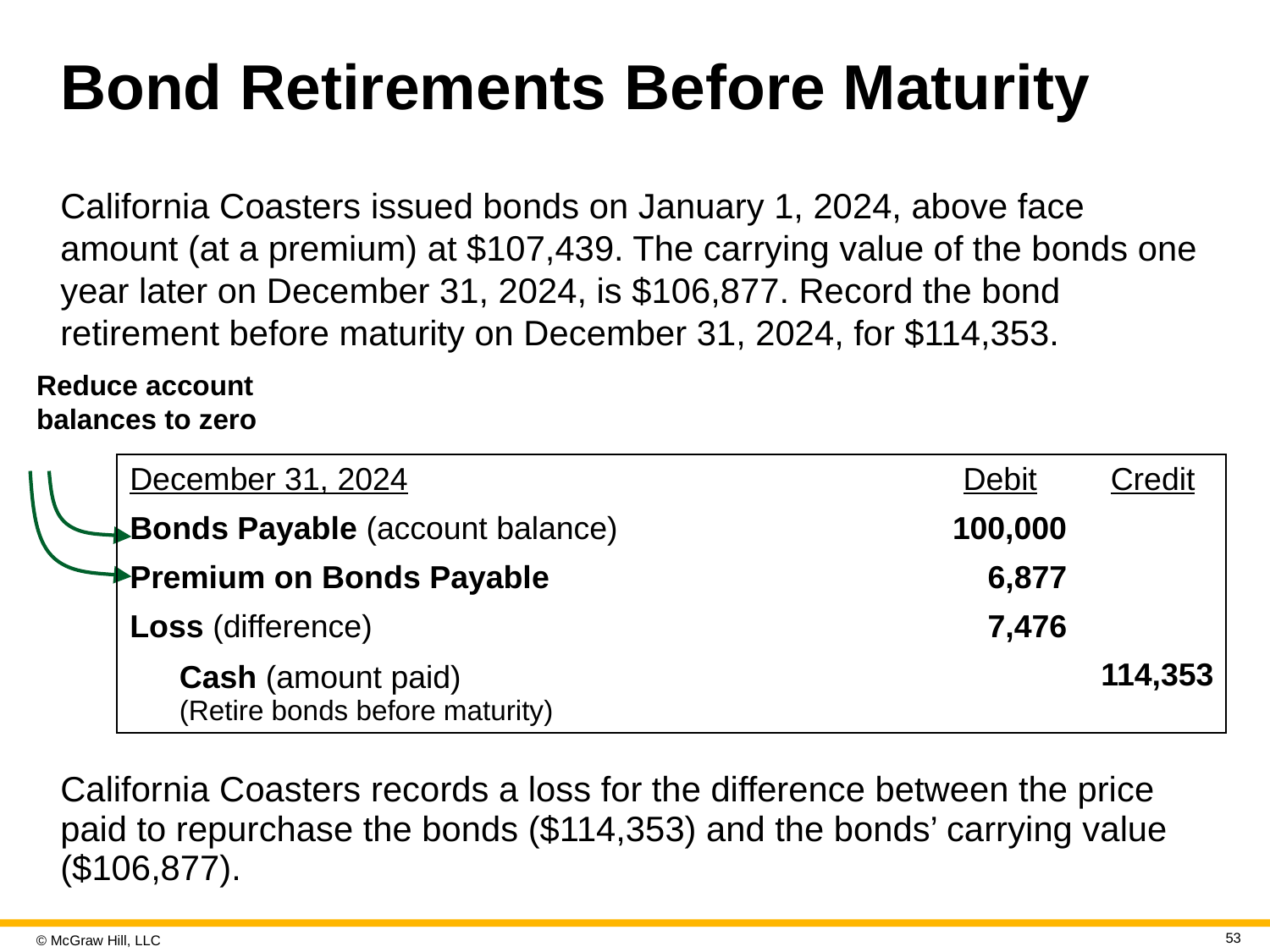

# Bond Retirements Before Maturity
California Coasters issued bonds on January 1, 2024, above face amount (at a premium) at $107,439. The carrying value of the bonds one year later on December 31, 2024, is $106,877. Record the bond retirement before maturity on December 31, 2024, for $114,353.
Reduce account balances to zero
| December 31, 2024 | Debit | Credit |
| --- | --- | --- |
| Bonds Payable (account balance) | 100,000 |  |
| Premium on Bonds Payable | 6,877 |  |
| Loss (difference) | 7,476 |  |
| Cash (amount paid) (Retire bonds before maturity) |  | 114,353 |

California Coasters records a loss for the difference between the price paid to repurchase the bonds ($114,353) and the bonds’ carrying value ($106,877).
53